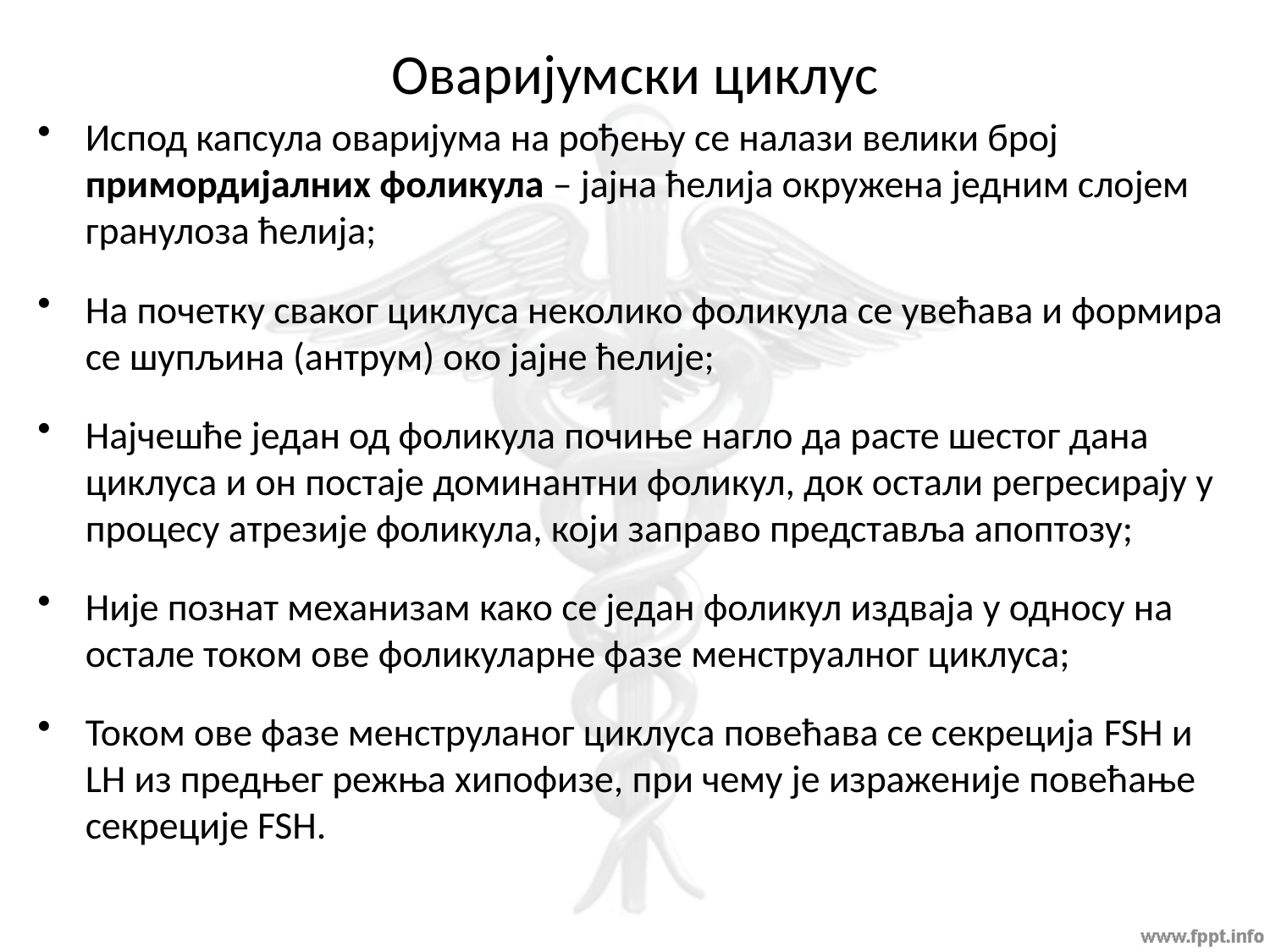

# Оваријумски циклус
Испод капсула оваријума на рођењу се налази велики број примордијалних фоликула – јајна ћелија окружена једним слојем гранулоза ћелија;

На почетку сваког циклуса неколико фоликула се увећава и формира се шупљина (антрум) око јајне ћелије;

Најчешће један од фоликула почиње нагло да расте шестог дана циклуса и он постаје доминантни фоликул, док остали регресирају у процесу атрезије фоликула, који заправо представља апоптозу;

Није познат механизам како се један фоликул издваја у односу на остале током ове фоликуларне фазе менструалног циклуса;

Током ове фазе менструланог циклуса повећава се секреција FSH и LH из предњег режња хипофизе, при чему је израженије повећање секреције FSH.